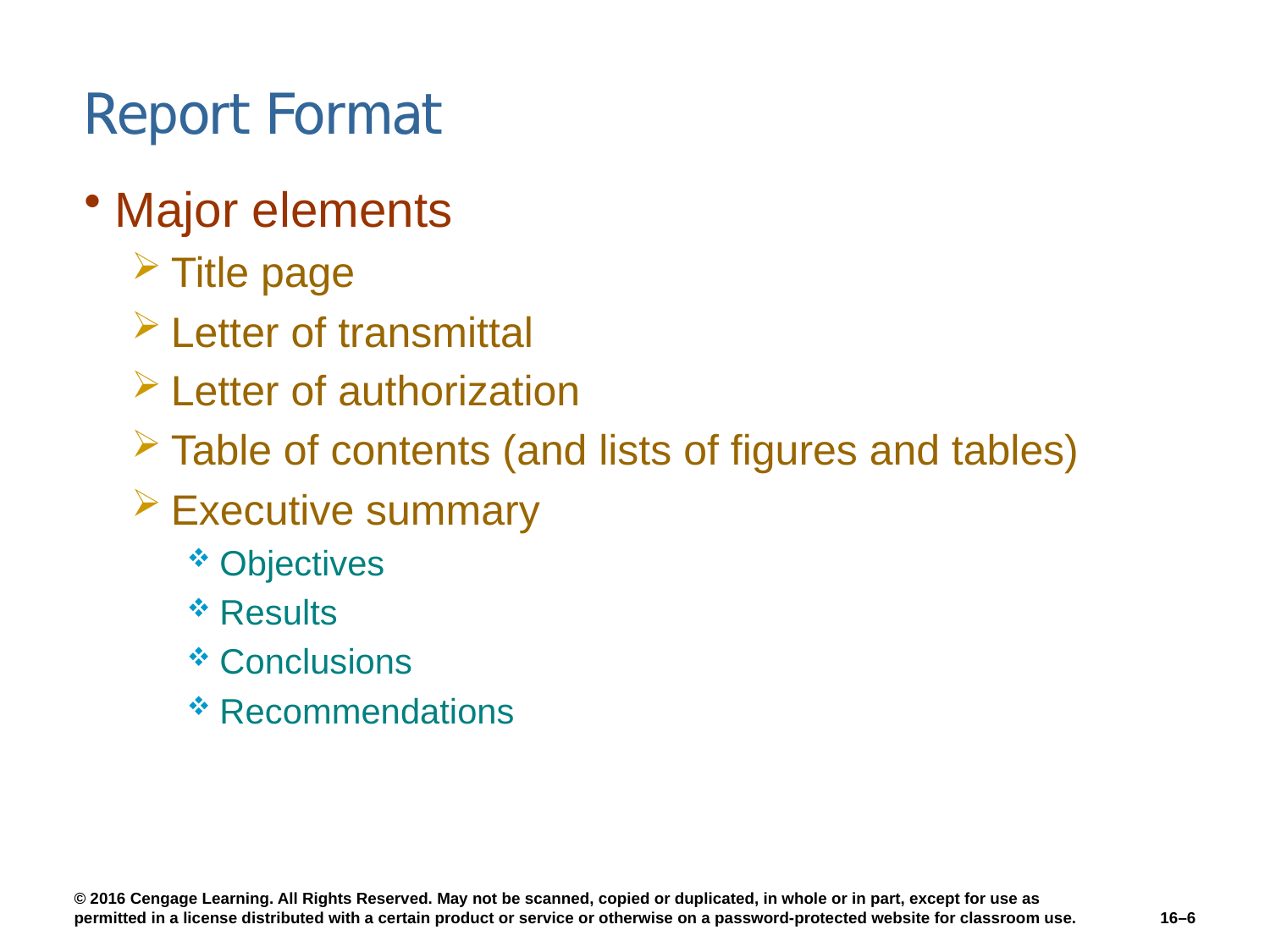

# Report Format
Major elements
Title page
Letter of transmittal
Letter of authorization
Table of contents (and lists of figures and tables)
Executive summary
Objectives
Results
Conclusions
Recommendations
16–6
© 2016 Cengage Learning. All Rights Reserved. May not be scanned, copied or duplicated, in whole or in part, except for use as permitted in a license distributed with a certain product or service or otherwise on a password-protected website for classroom use.